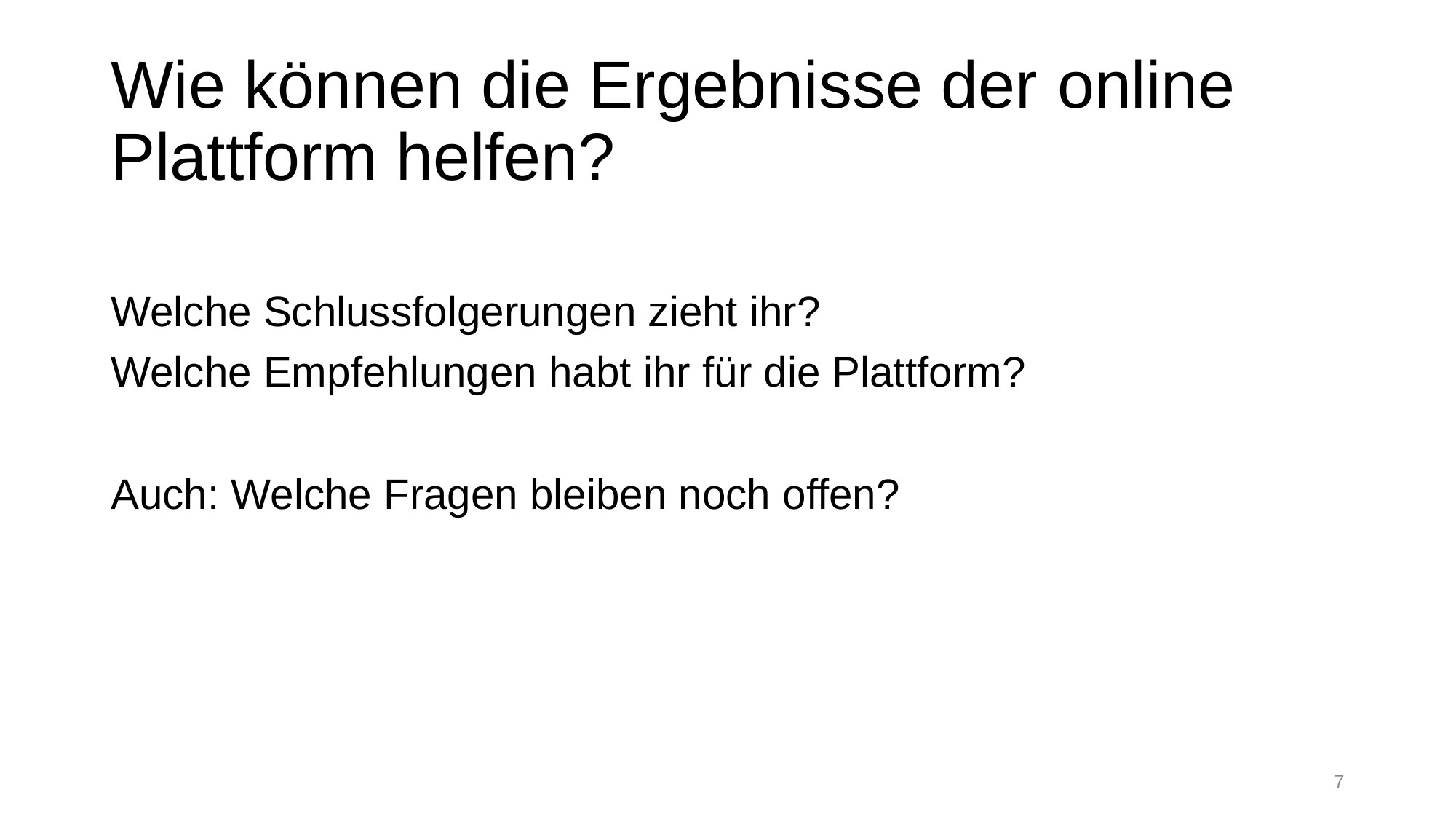

# Wie können die Ergebnisse der online Plattform helfen?

Welche Schlussfolgerungen zieht ihr?
Welche Empfehlungen habt ihr für die Plattform?

Auch: Welche Fragen bleiben noch offen?
7